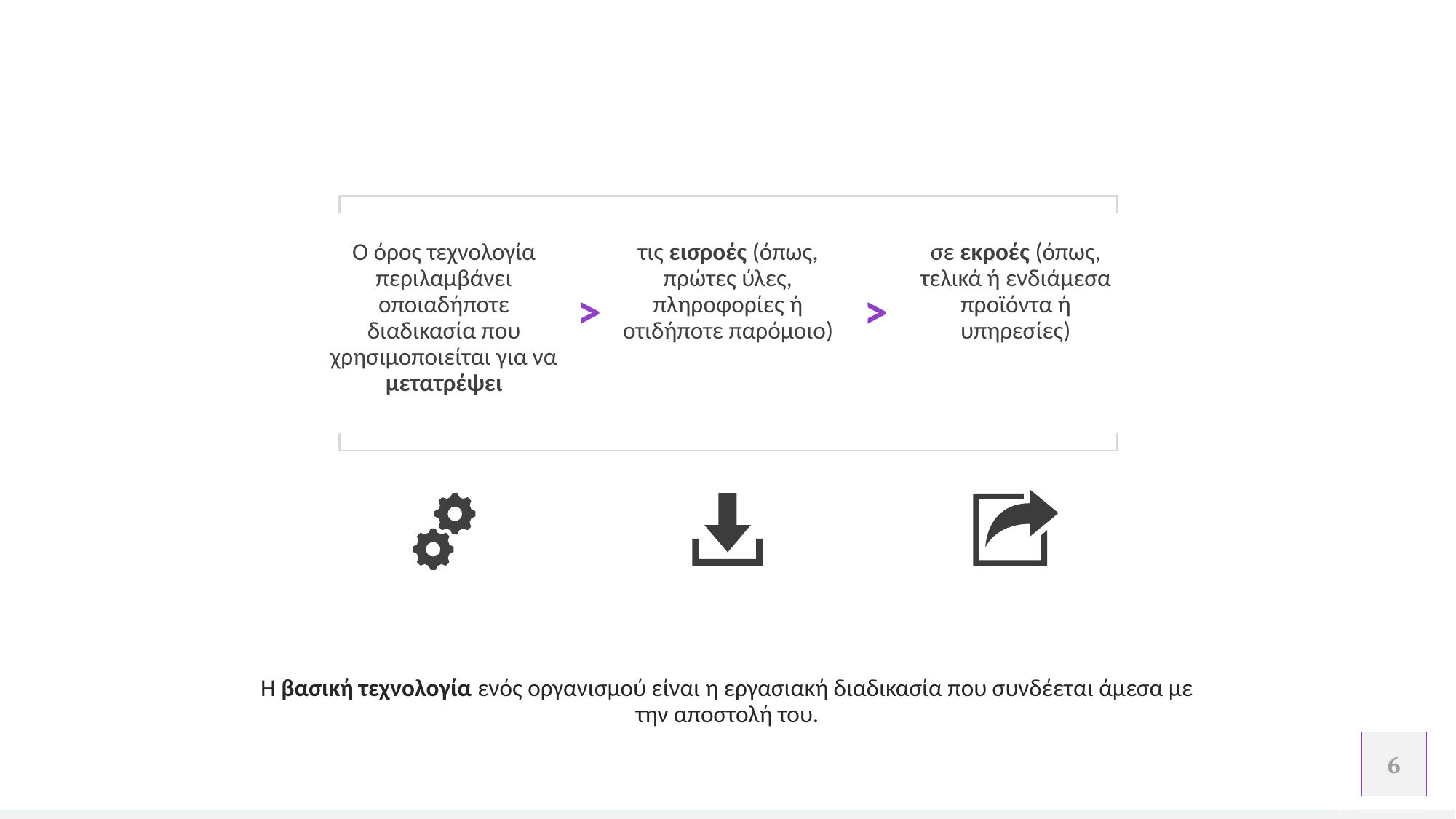

Ο όρος τεχνολογία περιλαμβάνει οποιαδήποτε διαδικασία που χρησιμοποιείται για να μετατρέψει
τις εισροές (όπως, πρώτες ύλες, πληροφορίες ή οτιδήποτε παρόμοιο)
σε εκροές (όπως, τελικά ή ενδιάμεσα προϊόντα ή υπηρεσίες)
>
>

Η βασική τεχνολογία ενός οργανισμού είναι η εργασιακή διαδικασία που συνδέεται άμεσα με την αποστολή του.
.
.
6
Προσθέστε υποσέλιδο